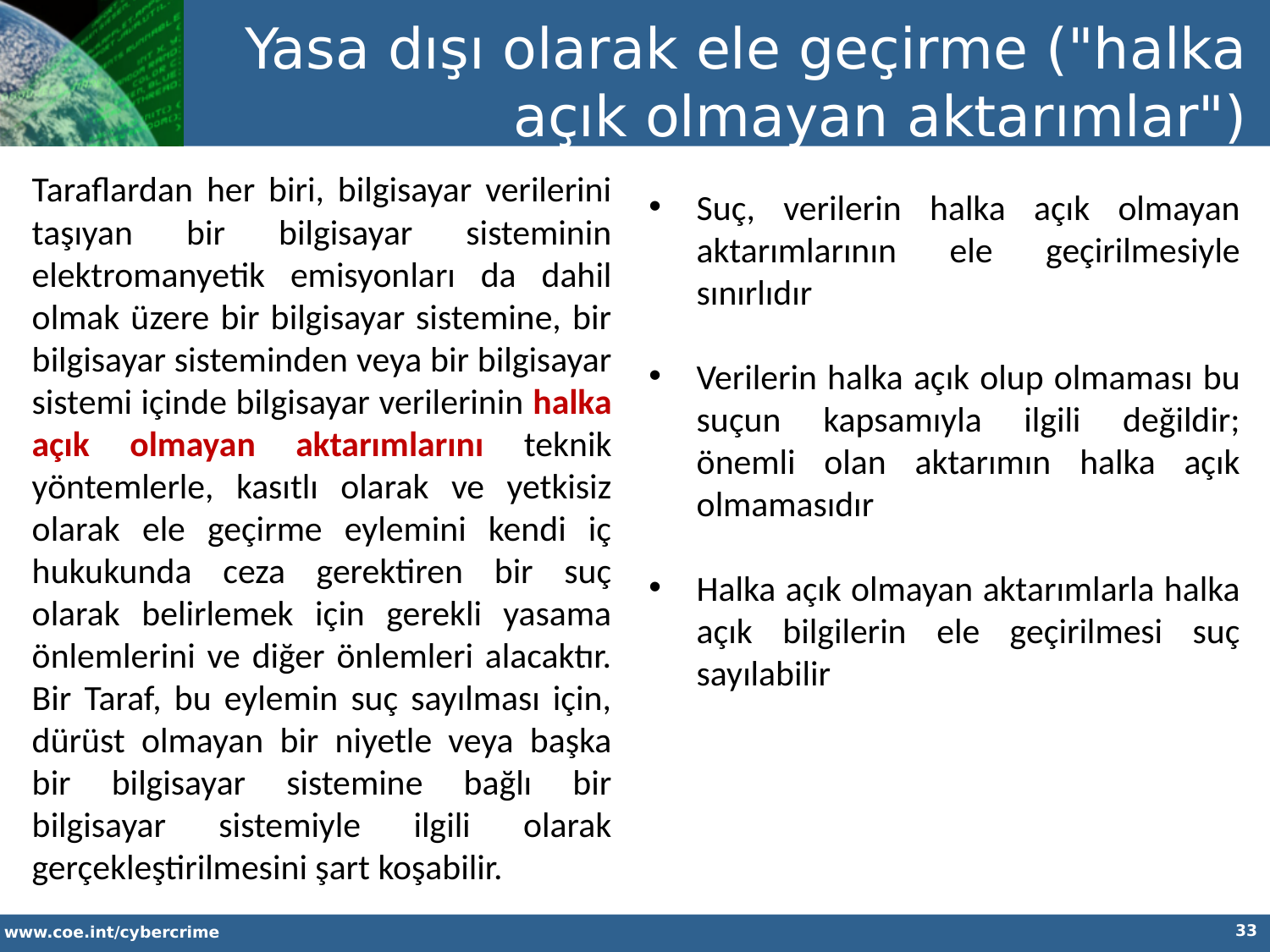

Yasa dışı olarak ele geçirme ("halka açık olmayan aktarımlar")
Taraflardan her biri, bilgisayar verilerini taşıyan bir bilgisayar sisteminin elektromanyetik emisyonları da dahil olmak üzere bir bilgisayar sistemine, bir bilgisayar sisteminden veya bir bilgisayar sistemi içinde bilgisayar verilerinin halka açık olmayan aktarımlarını teknik yöntemlerle, kasıtlı olarak ve yetkisiz olarak ele geçirme eylemini kendi iç hukukunda ceza gerektiren bir suç olarak belirlemek için gerekli yasama önlemlerini ve diğer önlemleri alacaktır. Bir Taraf, bu eylemin suç sayılması için, dürüst olmayan bir niyetle veya başka bir bilgisayar sistemine bağlı bir bilgisayar sistemiyle ilgili olarak gerçekleştirilmesini şart koşabilir.
Suç, verilerin halka açık olmayan aktarımlarının ele geçirilmesiyle sınırlıdır

Verilerin halka açık olup olmaması bu suçun kapsamıyla ilgili değildir; önemli olan aktarımın halka açık olmamasıdır

Halka açık olmayan aktarımlarla halka açık bilgilerin ele geçirilmesi suç sayılabilir